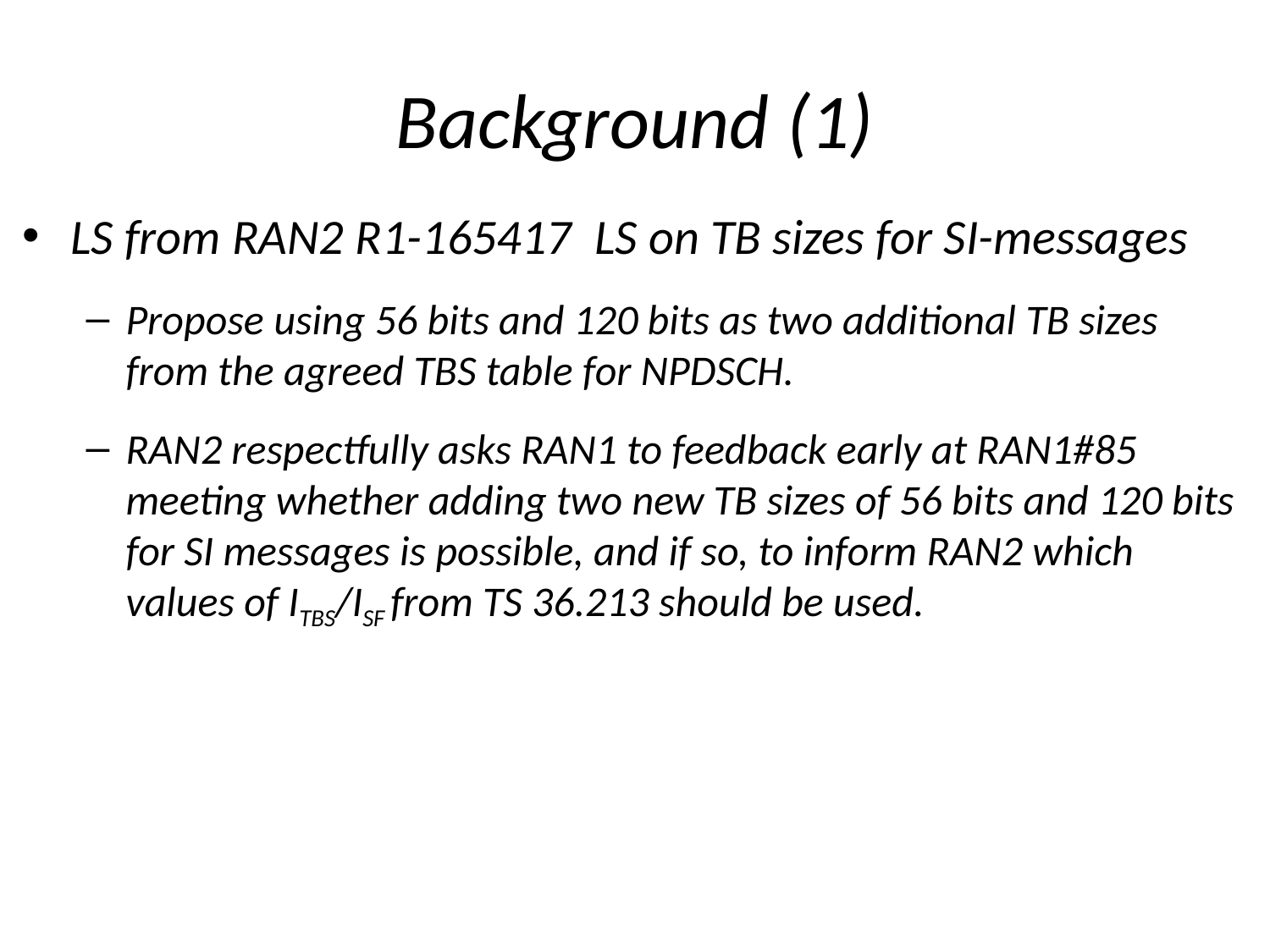

# Background (1)
LS from RAN2 R1-165417  LS on TB sizes for SI-messages

Propose using 56 bits and 120 bits as two additional TB sizes from the agreed TBS table for NPDSCH.

RAN2 respectfully asks RAN1 to feedback early at RAN1#85 meeting whether adding two new TB sizes of 56 bits and 120 bits for SI messages is possible, and if so, to inform RAN2 which values of ITBS/ISF from TS 36.213 should be used.